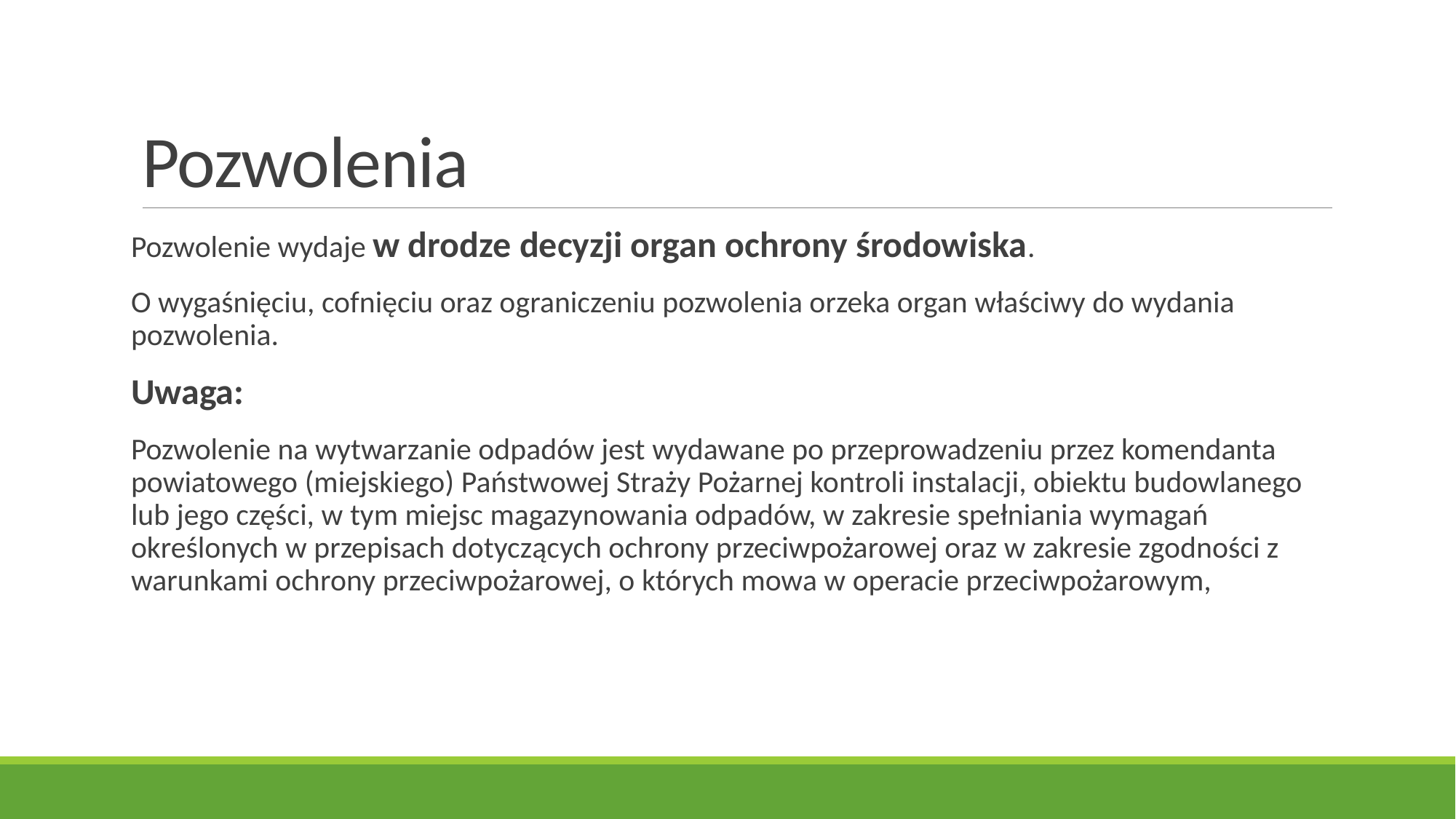

# Pozwolenia
Pozwolenie wydaje w drodze decyzji organ ochrony środowiska.
O wygaśnięciu, cofnięciu oraz ograniczeniu pozwolenia orzeka organ właściwy do wydania pozwolenia.
Uwaga:
Pozwolenie na wytwarzanie odpadów jest wydawane po przeprowadzeniu przez komendanta powiatowego (miejskiego) Państwowej Straży Pożarnej kontroli instalacji, obiektu budowlanego lub jego części, w tym miejsc magazynowania odpadów, w zakresie spełniania wymagań określonych w przepisach dotyczących ochrony przeciwpożarowej oraz w zakresie zgodności z warunkami ochrony przeciwpożarowej, o których mowa w operacie przeciwpożarowym,